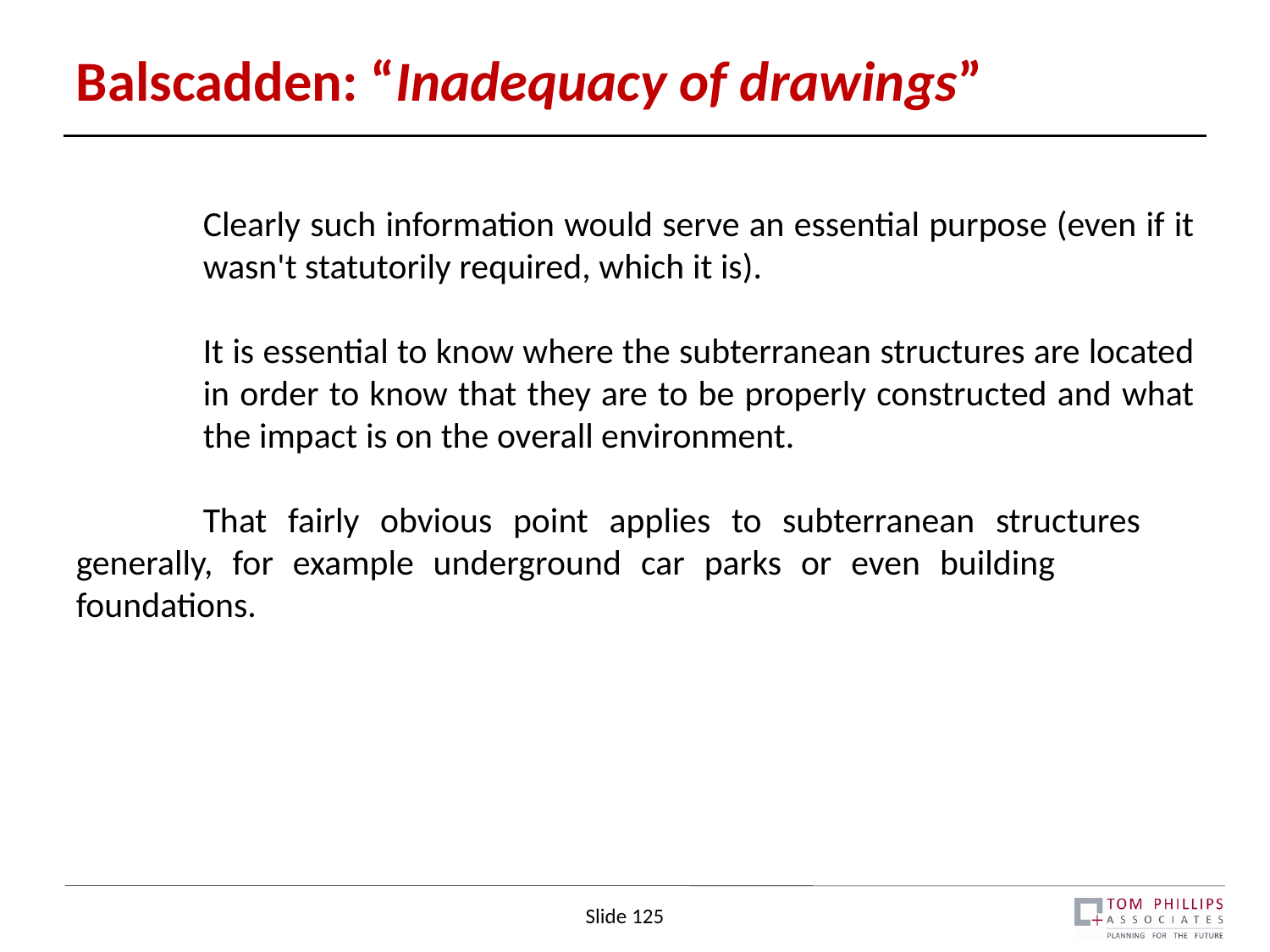

# Balscadden: “Inadequacy of drawings”

	Clearly such information would serve an essential purpose (even if it 	wasn't statutorily required, which it is).

	It is essential to know where the subterranean structures are located 	in order to know that they are to be properly constructed and what 	the impact is on the overall environment.

	That fairly obvious point applies to subterranean structures 	generally, for example underground car parks or even building 	foundations.